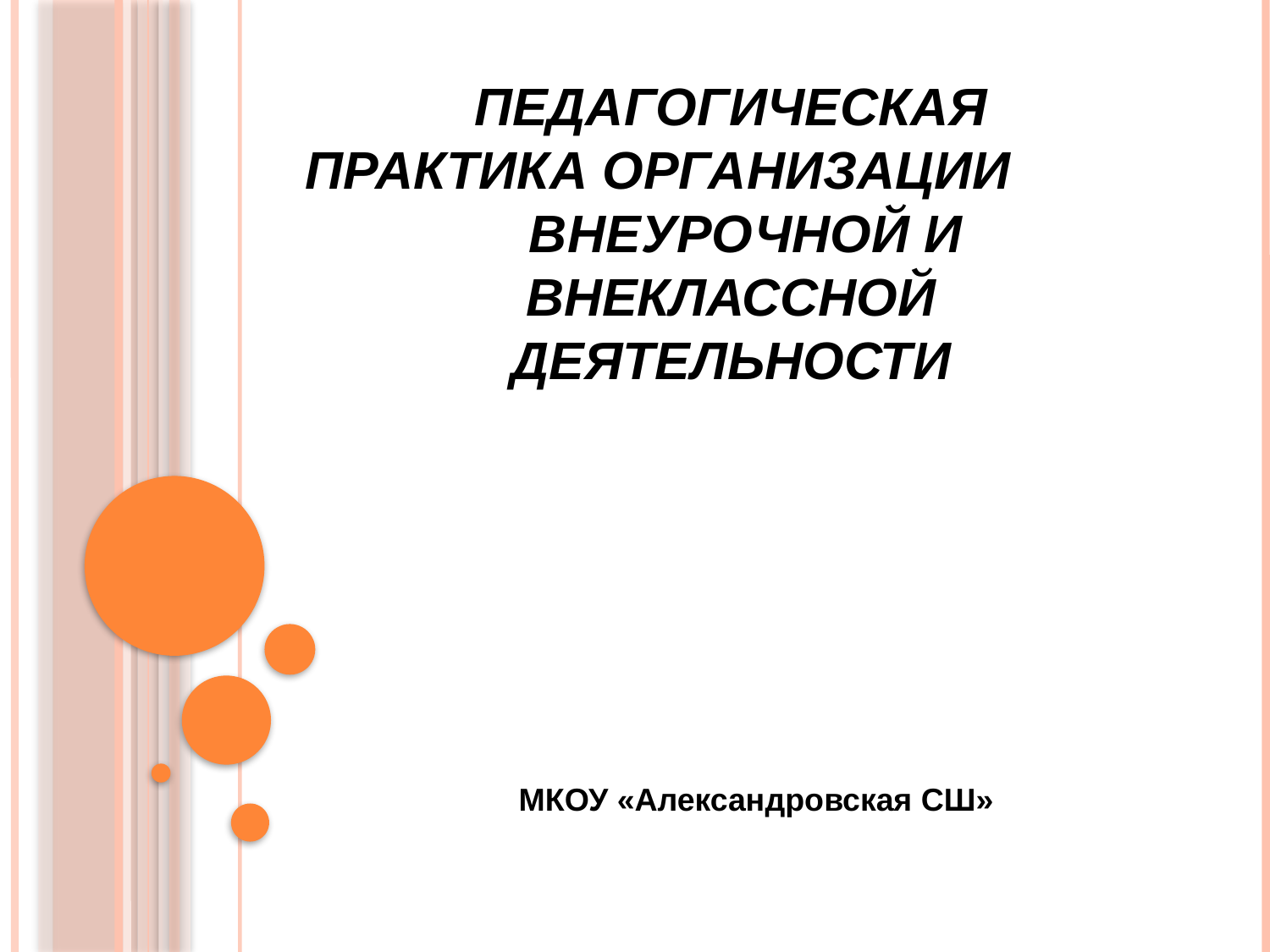

# Педагогическая практика организации             внеурочной и внеклассной деятельности
МКОУ «Александровская СШ»